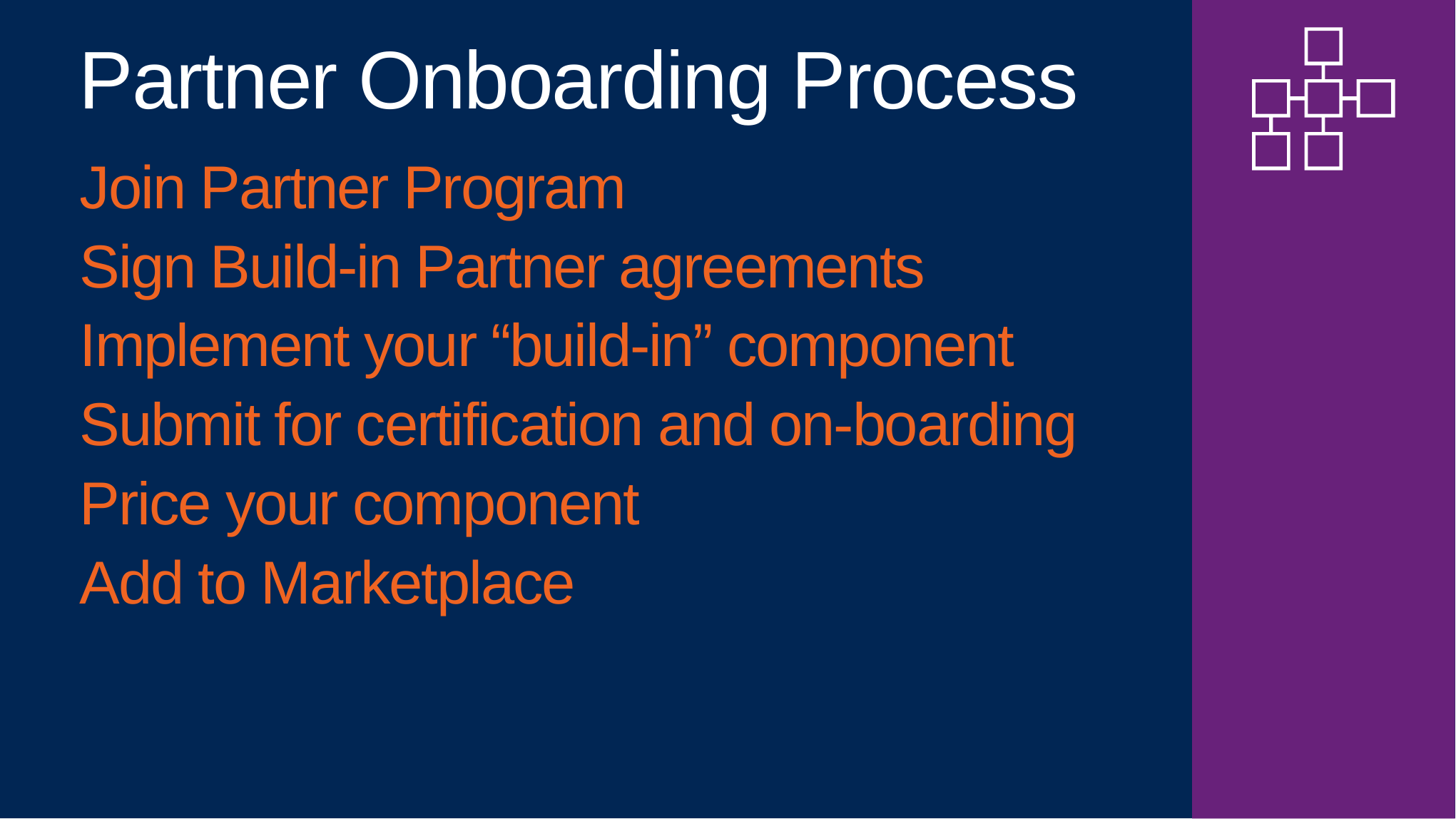

# Partner Onboarding Process

Join Partner Program
Sign Build-in Partner agreements
Implement your “build-in” component
Submit for certification and on-boarding
Price your component
Add to Marketplace